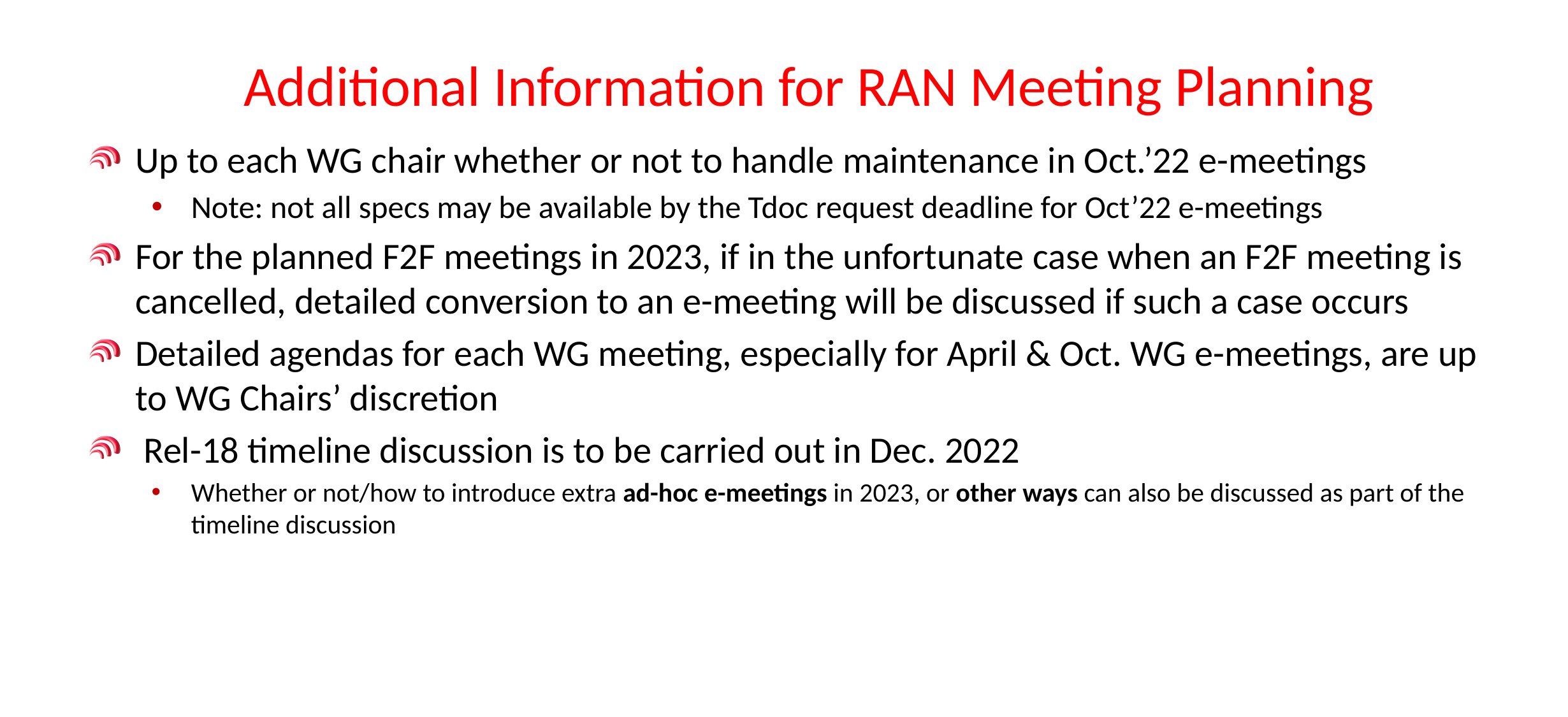

# Additional Information for RAN Meeting Planning
Up to each WG chair whether or not to handle maintenance in Oct.’22 e-meetings
Note: not all specs may be available by the Tdoc request deadline for Oct’22 e-meetings
For the planned F2F meetings in 2023, if in the unfortunate case when an F2F meeting is cancelled, detailed conversion to an e-meeting will be discussed if such a case occurs
Detailed agendas for each WG meeting, especially for April & Oct. WG e-meetings, are up to WG Chairs’ discretion
 Rel-18 timeline discussion is to be carried out in Dec. 2022
Whether or not/how to introduce extra ad-hoc e-meetings in 2023, or other ways can also be discussed as part of the timeline discussion